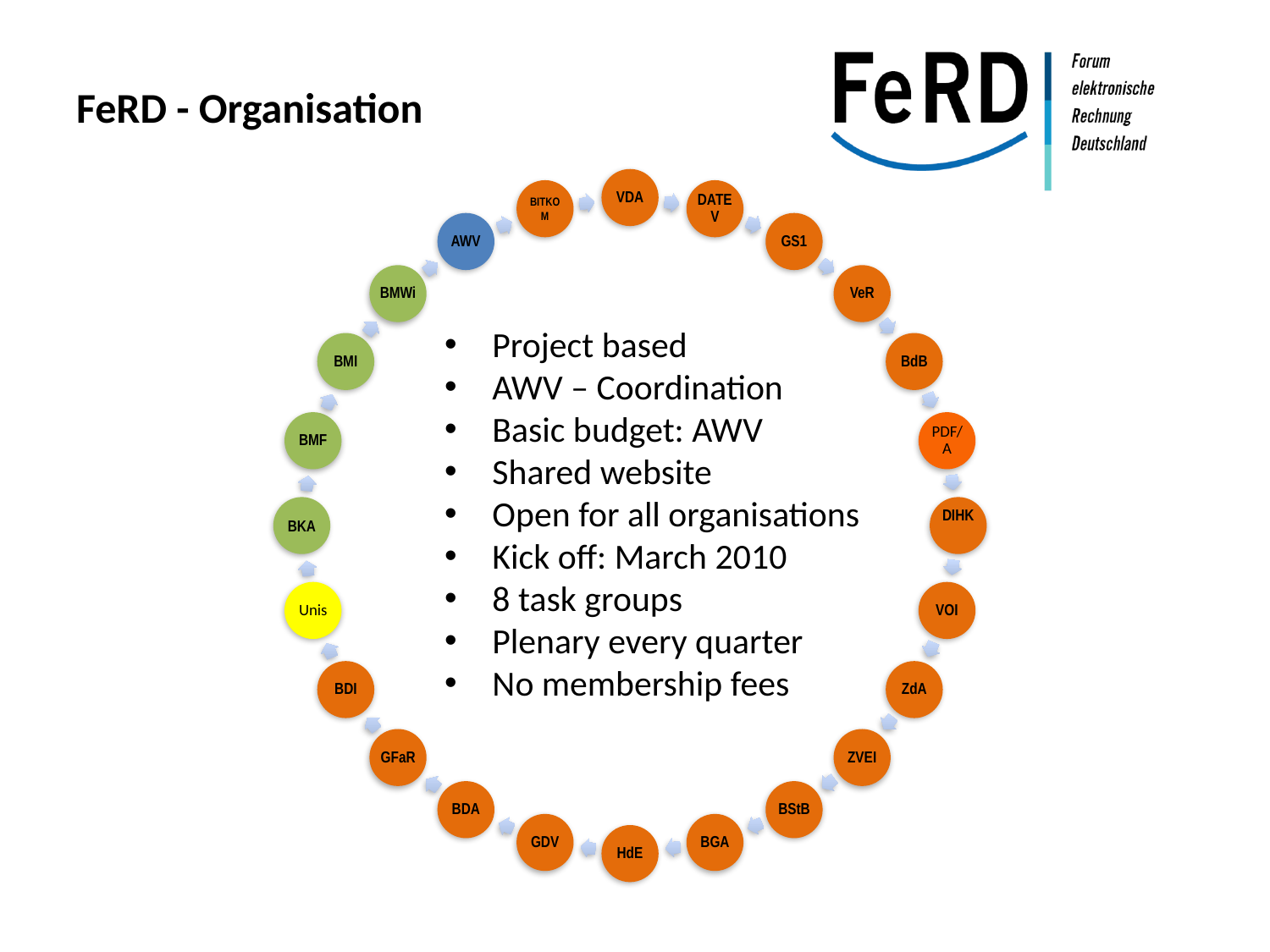

# FeRD - Organisation
VDA

DATEV

GS1

VeR

BdB

PDF/A

DIHK

VOI

ZdA

ZVEI

BStB

BGA

HdE

GDV

BDA

GFaR

BDI

Unis

BKA

BMF

BMI

BMWi

AWV

BITKOM

Project based
AWV – Coordination
Basic budget: AWV
Shared website
Open for all organisations
Kick off: March 2010
8 task groups
Plenary every quarter
No membership fees